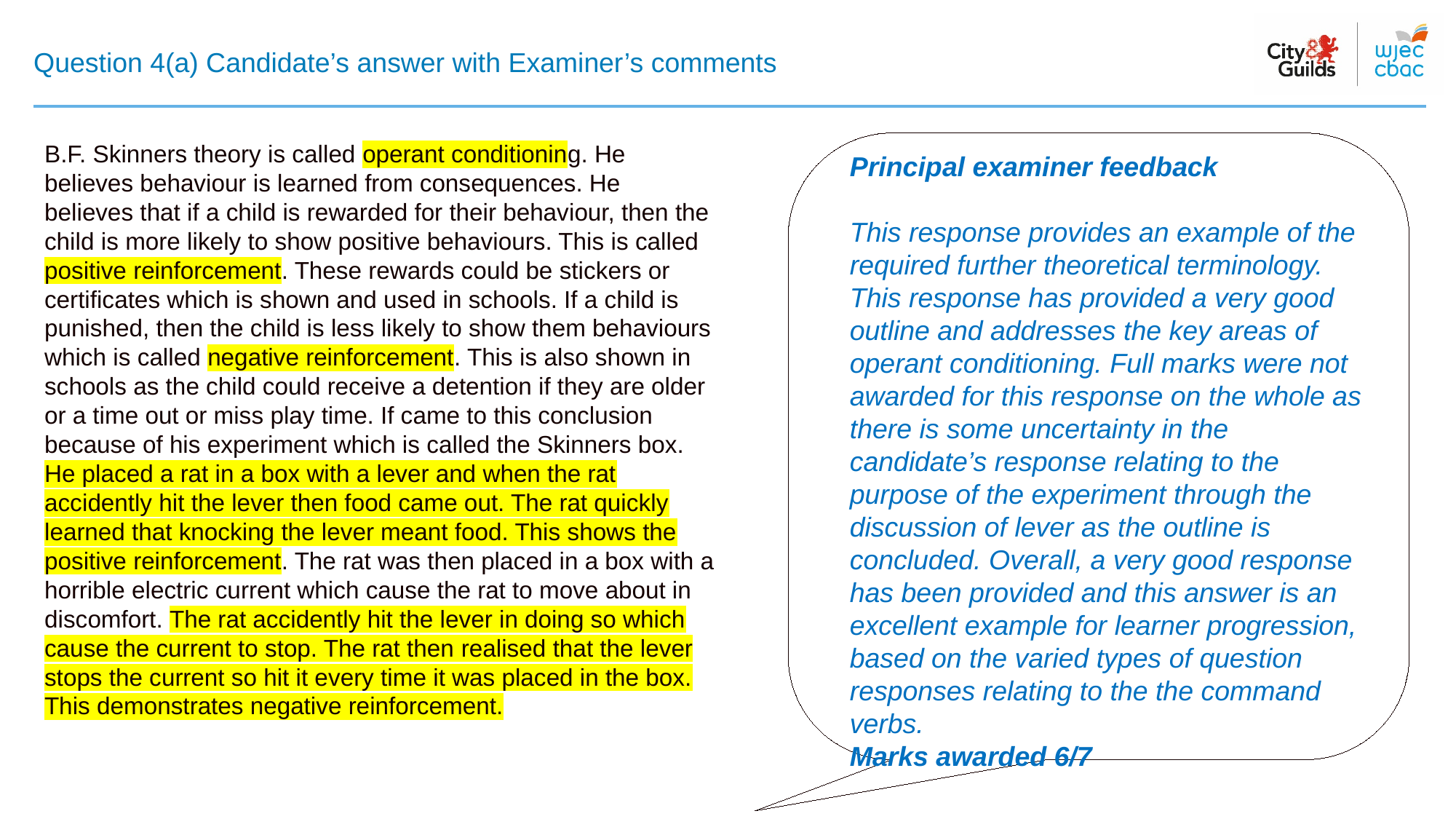

# Question 4(a) Candidate’s answer with Examiner’s comments
B.F. Skinners theory is called operant conditioning. He believes behaviour is learned from consequences. He believes that if a child is rewarded for their behaviour, then the child is more likely to show positive behaviours. This is called positive reinforcement. These rewards could be stickers or certificates which is shown and used in schools. If a child is punished, then the child is less likely to show them behaviours which is called negative reinforcement. This is also shown in schools as the child could receive a detention if they are older or a time out or miss play time. If came to this conclusion because of his experiment which is called the Skinners box. He placed a rat in a box with a lever and when the rat accidently hit the lever then food came out. The rat quickly learned that knocking the lever meant food. This shows the positive reinforcement. The rat was then placed in a box with a horrible electric current which cause the rat to move about in discomfort. The rat accidently hit the lever in doing so which cause the current to stop. The rat then realised that the lever stops the current so hit it every time it was placed in the box. This demonstrates negative reinforcement.

Principal examiner feedback​
​
This response provides an example of the required further theoretical terminology. This response has provided a very good outline and addresses the key areas of operant conditioning. Full marks were not awarded for this response on the whole as there is some uncertainty in the candidate’s response relating to the purpose of the experiment through the discussion of lever as the outline is concluded. Overall, a very good response has been provided and this answer is an excellent example for learner progression, based on the varied types of question responses relating to the the command verbs.
Marks awarded 6/7